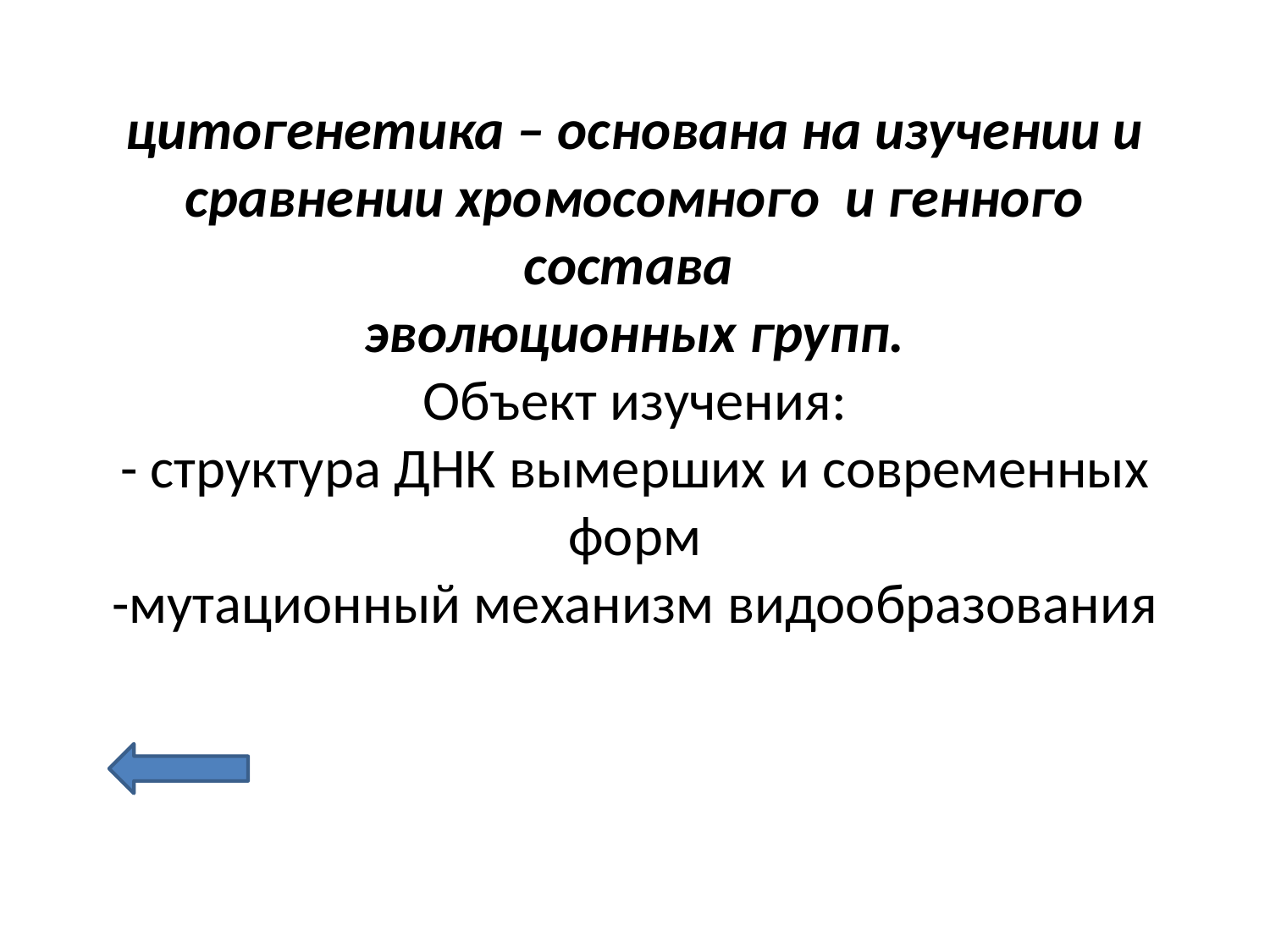

# цитогенетика – основана на изучении и сравнении хромосомного  и генного состава эволюционных групп. Объект изучения: - структура ДНК вымерших и современных форм -мутационный механизм видообразования